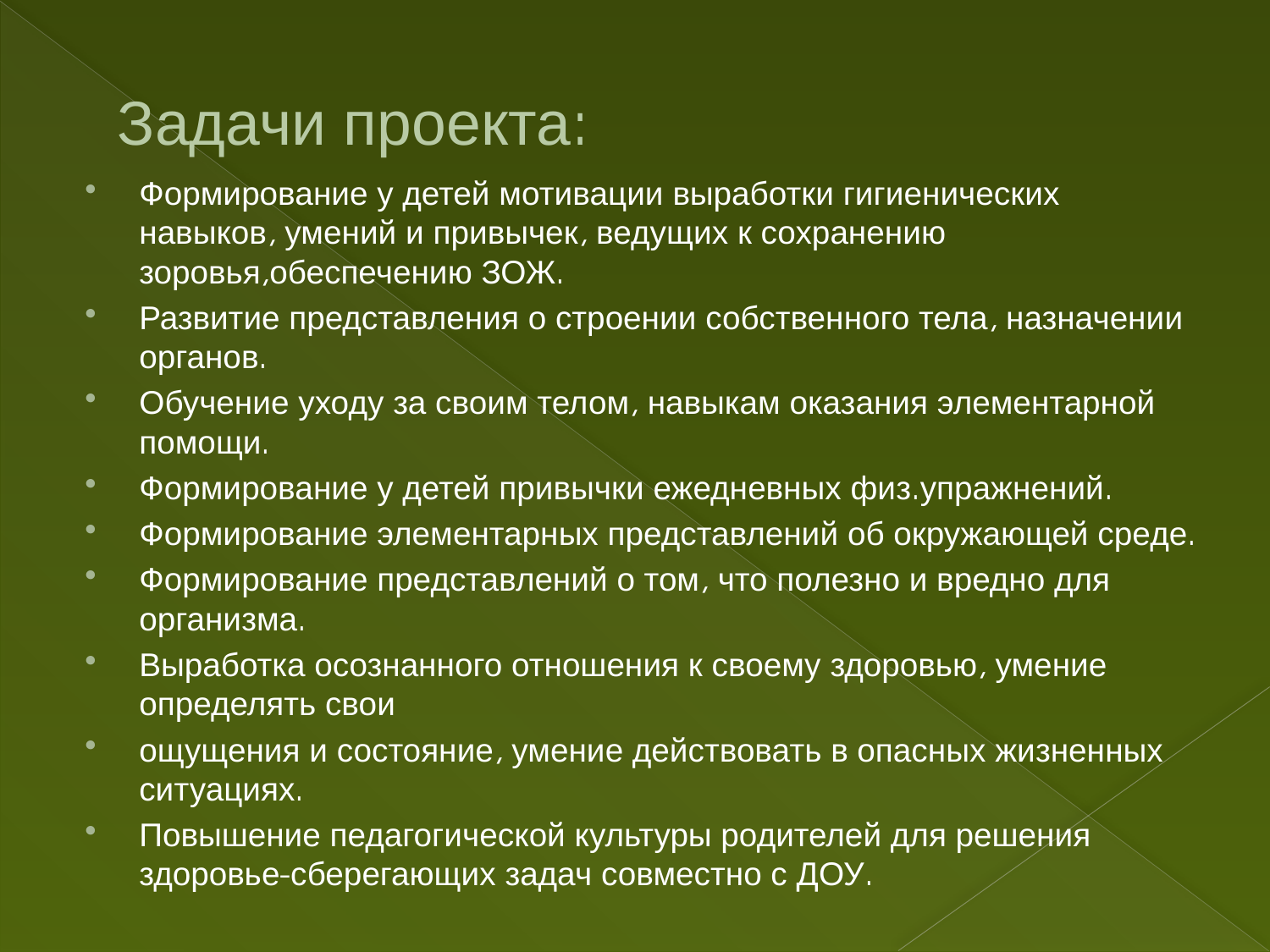

# Задачи проекта:
Формирование у детей мотивации выработки гигиенических навыков, умений и привычек, ведущих к сохранению зоровья,обеспечению ЗОЖ.
Развитие представления о строении собственного тела, назначении органов.
Обучение уходу за своим телом, навыкам оказания элементарной помощи.
Формирование у детей привычки ежедневных физ.упражнений.
Формирование элементарных представлений об окружающей среде.
Формирование представлений о том, что полезно и вредно для организма.
Выработка осознанного отношения к своему здоровью, умение определять свои
ощущения и состояние, умение действовать в опасных жизненных ситуациях.
Повышение педагогической культуры родителей для решения здоровье-сберегающих задач совместно с ДОУ.